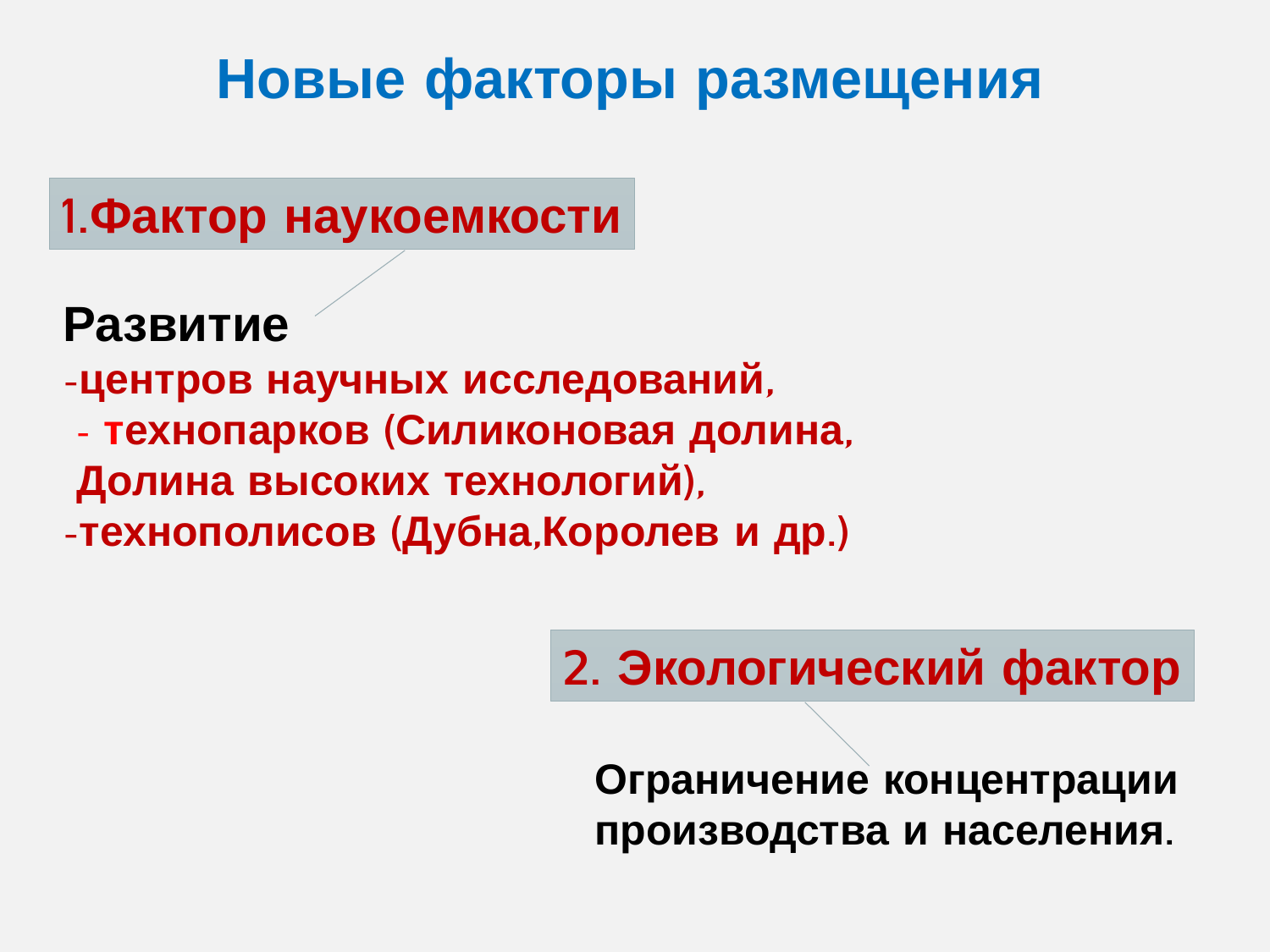

Новые факторы размещения
1.Фактор наукоемкости
Развитие
-центров научных исследований,
 - технопарков (Силиконовая долина,
 Долина высоких технологий),
-технополисов (Дубна,Королев и др.)
2. Экологический фактор
Ограничение концентрации
производства и населения.